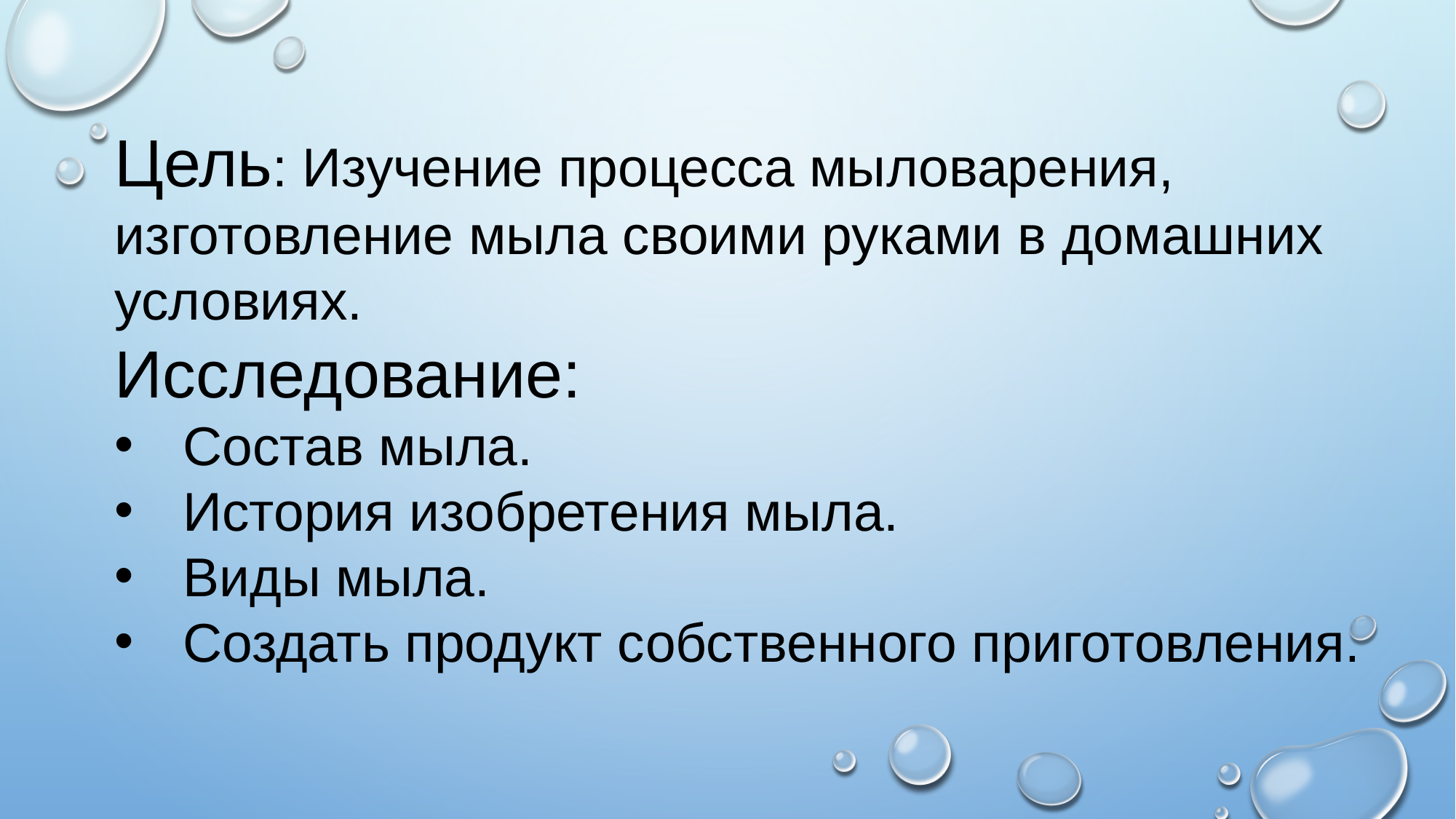

Цель: Изучение процесса мыловарения, изготовление мыла своими руками в домашних условиях.
Исследование:
Состав мыла.
История изобретения мыла.
Виды мыла.
Создать продукт собственного приготовления.